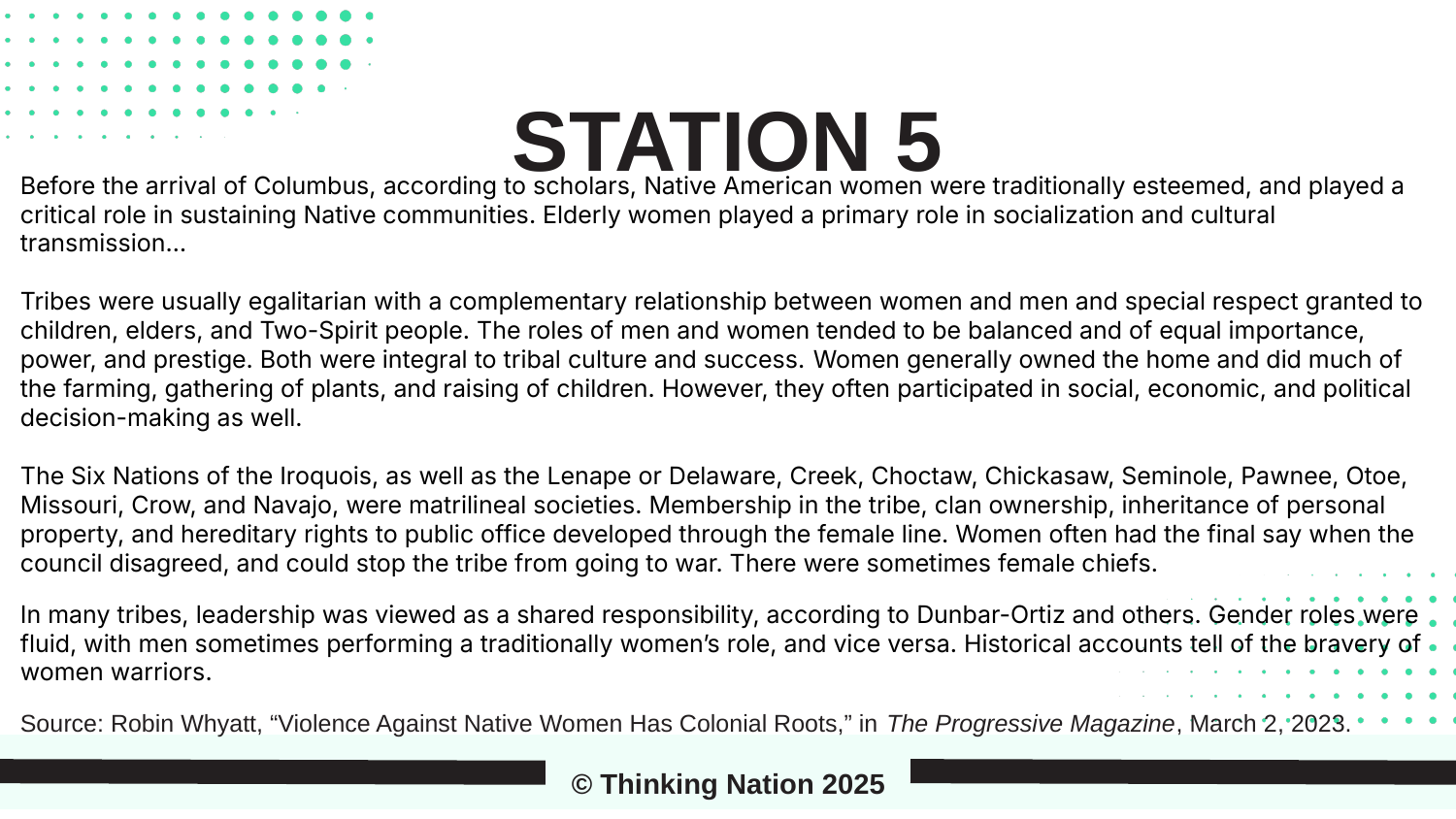

STATION 5
Before the arrival of Columbus, according to scholars, Native American women were traditionally esteemed, and played a critical role in sustaining Native communities. Elderly women played a primary role in socialization and cultural transmission…

Tribes were usually egalitarian with a complementary relationship between women and men and special respect granted to children, elders, and Two-Spirit people. The roles of men and women tended to be balanced and of equal importance, power, and prestige. Both were integral to tribal culture and success. Women generally owned the home and did much of the farming, gathering of plants, and raising of children. However, they often participated in social, economic, and political decision-making as well.

The Six Nations of the Iroquois, as well as the Lenape or Delaware, Creek, Choctaw, Chickasaw, Seminole, Pawnee, Otoe, Missouri, Crow, and Navajo, were matrilineal societies. Membership in the tribe, clan ownership, inheritance of personal property, and hereditary rights to public office developed through the female line. Women often had the final say when the council disagreed, and could stop the tribe from going to war. There were sometimes female chiefs.
In many tribes, leadership was viewed as a shared responsibility, according to Dunbar-Ortiz and others. Gender roles were fluid, with men sometimes performing a traditionally women’s role, and vice versa. Historical accounts tell of the bravery of women warriors.
Source: Robin Whyatt, “Violence Against Native Women Has Colonial Roots,” in The Progressive Magazine, March 2, 2023.

© Thinking Nation 2025